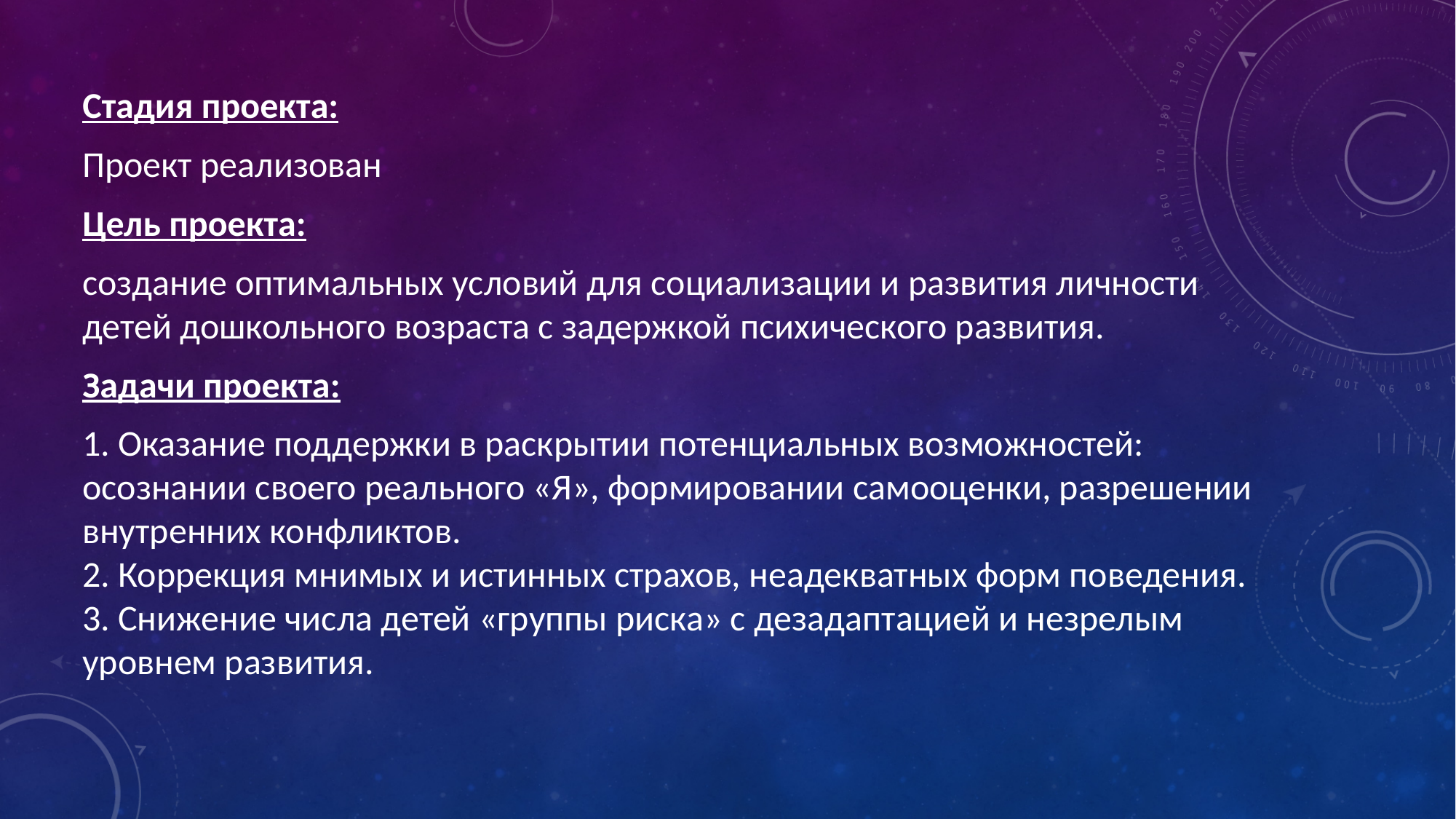

Стадия проекта:
Проект реализован
Цель проекта:
создание оптимальных условий для социализации и развития личности детей дошкольного возраста с задержкой психического развития.
Задачи проекта:
1. Оказание поддержки в раскрытии потенциальных возможностей: осознании своего реального «Я», формировании самооценки, разрешении внутренних конфликтов. 
2. Коррекция мнимых и истинных страхов, неадекватных форм поведения. 
3. Снижение числа детей «группы риска» с дезадаптацией и незрелым уровнем развития.